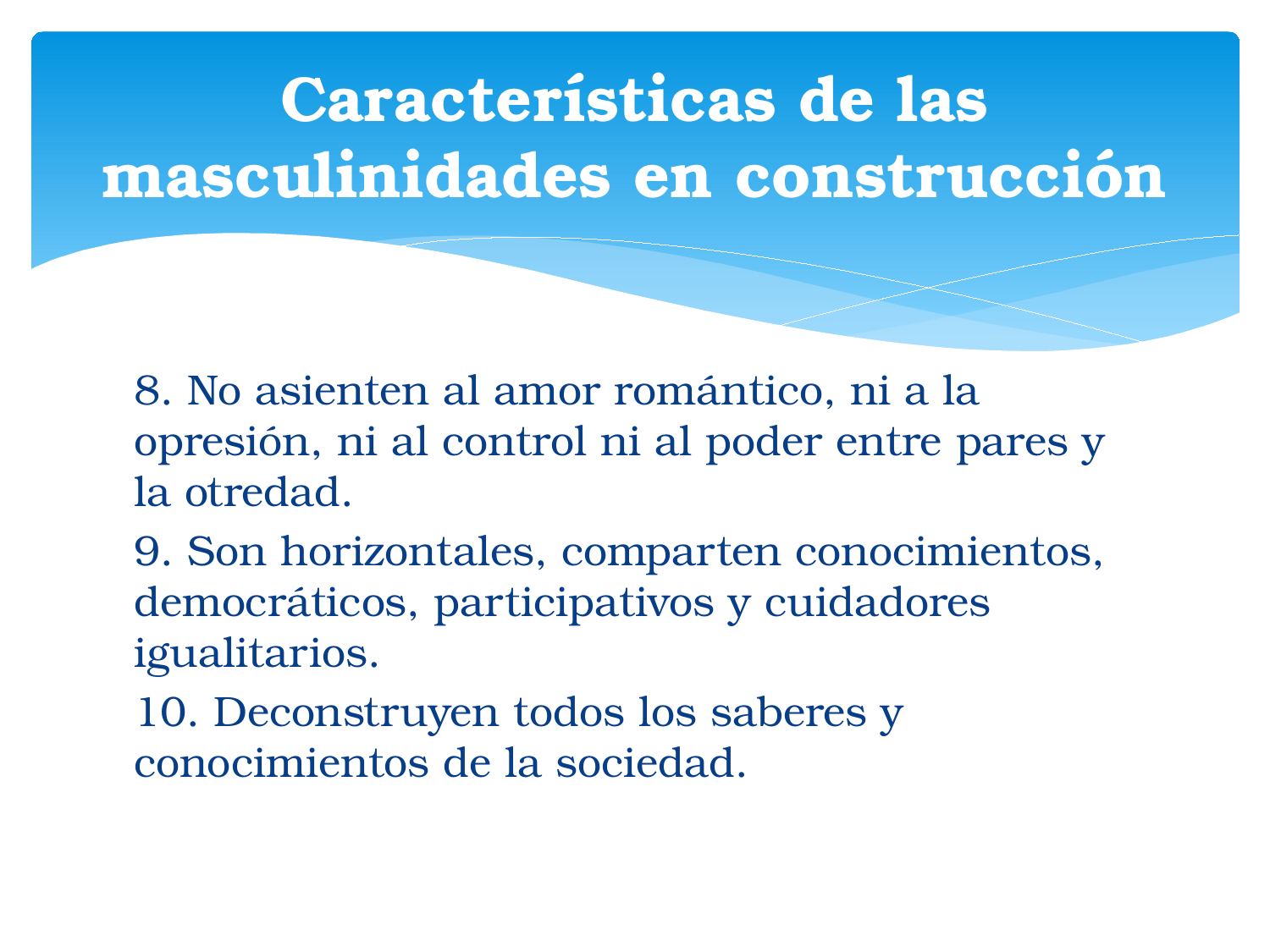

# Características de las masculinidades en construcción
8. No asienten al amor romántico, ni a la opresión, ni al control ni al poder entre pares y la otredad.
9. Son horizontales, comparten conocimientos, democráticos, participativos y cuidadores igualitarios.
10. Deconstruyen todos los saberes y conocimientos de la sociedad.